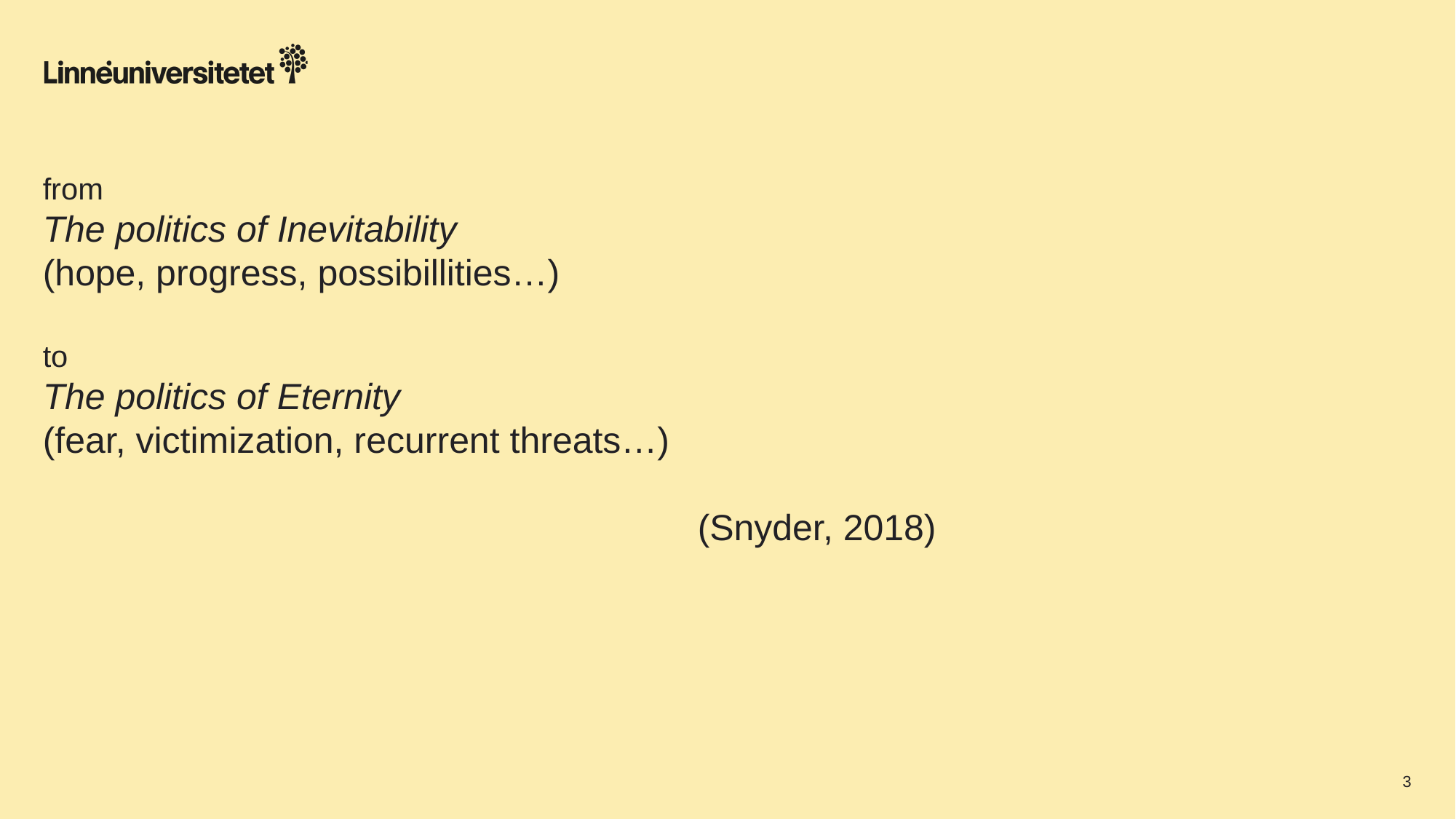

from
The politics of Inevitability
(hope, progress, possibillities…)

to
The politics of Eternity
(fear, victimization, recurrent threats…)

						(Snyder, 2018)
3